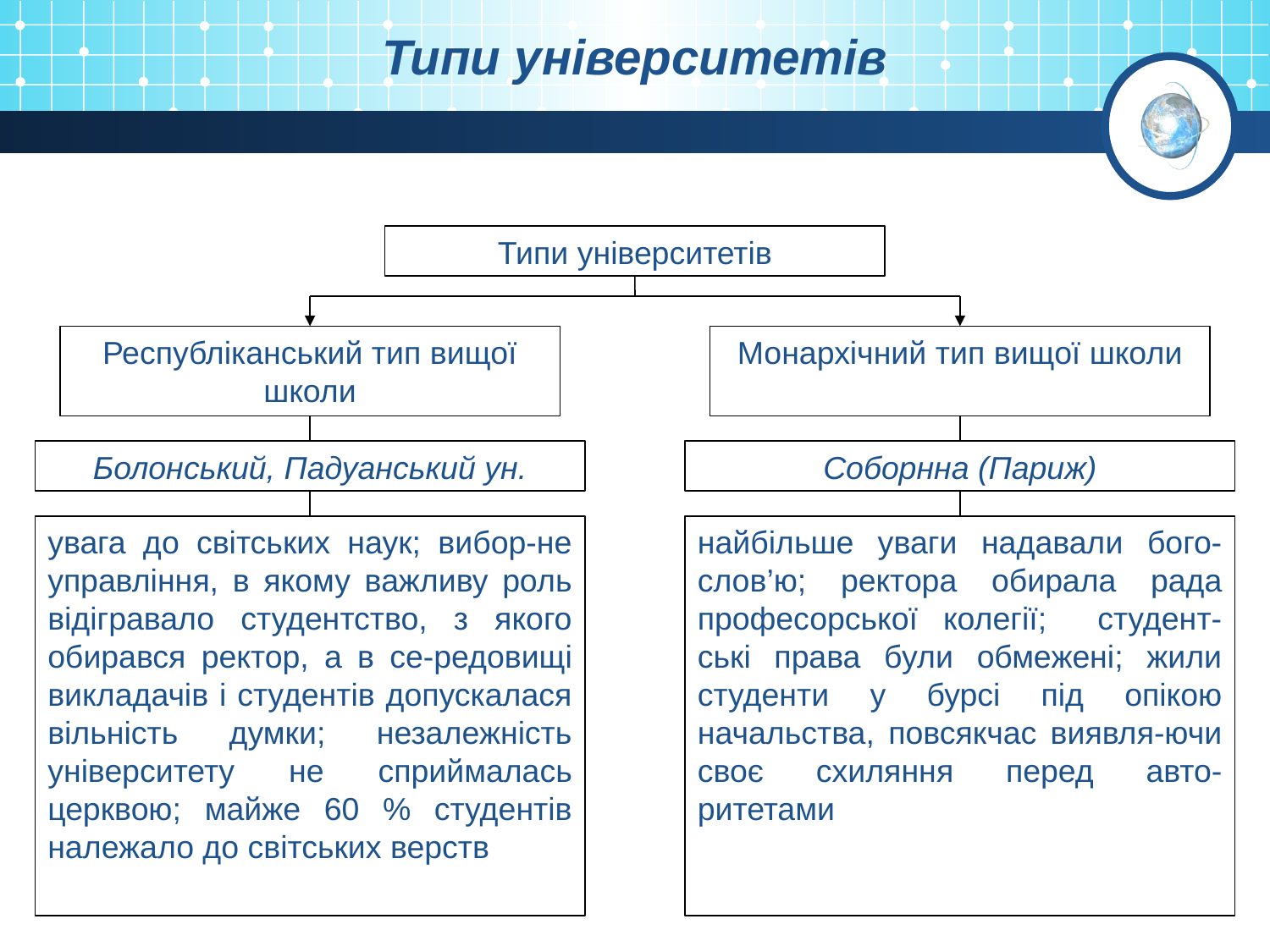

# Типи університетів
Типи університетів
Республіканський тип вищої школи
Монархічний тип вищої школи
Болонський, Падуанський ун.
Соборнна (Париж)
увага до світських наук; вибор-не управління, в якому важливу роль відігравало студентство, з якого обирався ректор, а в се-редовищі викладачів і студентів допускалася вільність думки; незалежність університету не сприймалась церквою; майже 60 % студентів належало до світських верств
найбільше уваги надавали бого-слов’ю; ректора обирала рада професорської колегії;  студент-ські права були обмежені; жили студенти у бурсі під опікою начальства, повсякчас виявля-ючи своє схиляння перед авто-ритетами